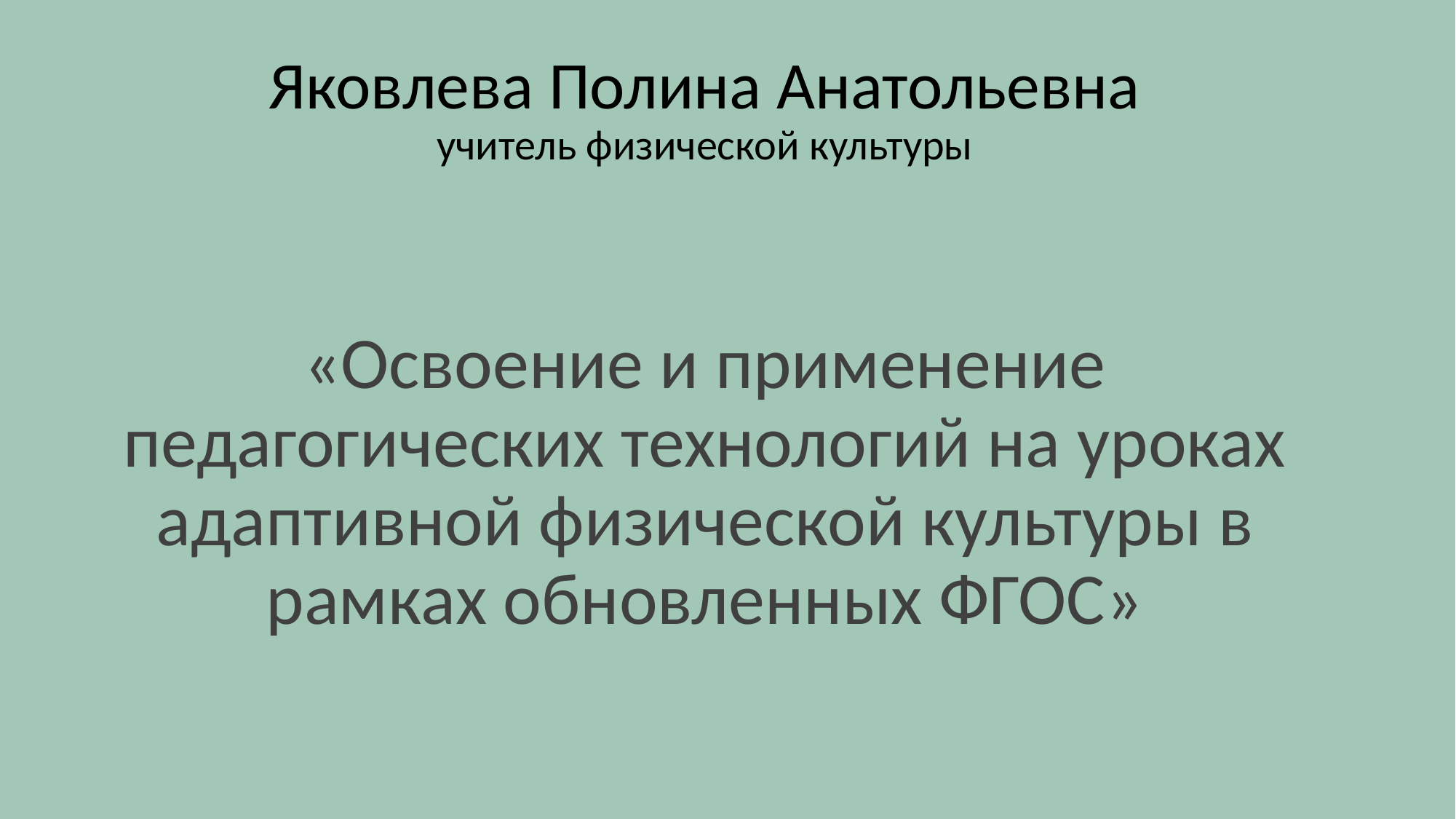

# Яковлева Полина Анатольевна учитель физической культуры

«Освоение и применение педагогических технологий на уроках адаптивной физической культуры в рамках обновленных ФГОС»